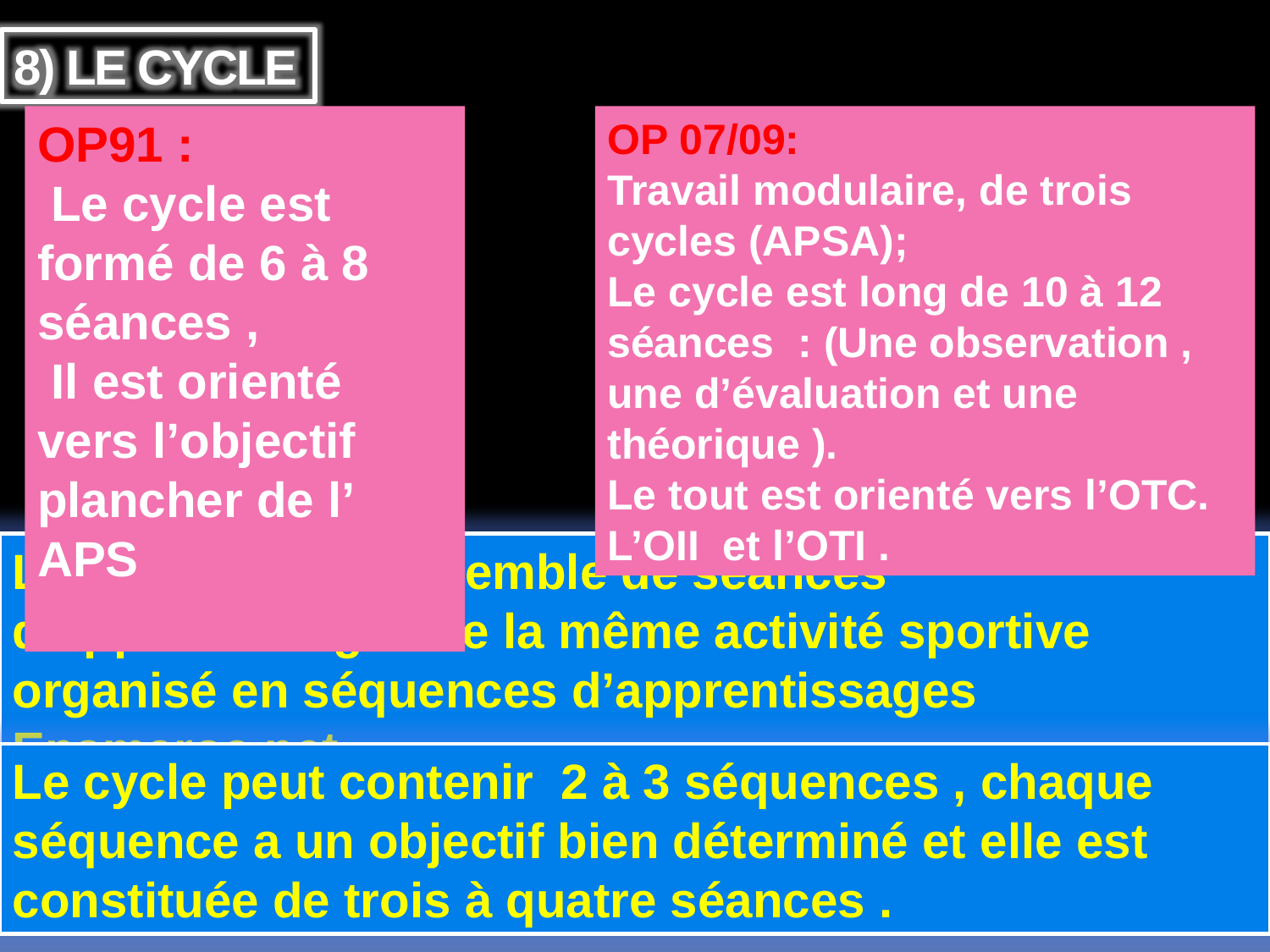

8) LE CYCLE
OP91 :
 Le cycle est formé de 6 à 8 séances ,
 Il est orienté vers l’objectif plancher de l’ APS

OP 07/09:
Travail modulaire, de trois cycles (APSA);
Le cycle est long de 10 à 12 séances  : (Une observation , une d’évaluation et une théorique ).
Le tout est orienté vers l’OTC.  L’OII  et l’OTI .
Le cycle est un ensemble de séances d’apprentissages de la même activité sportive organisé en séquences d’apprentissages
Epsmaroc.net
Le cycle peut contenir  2 à 3 séquences , chaque séquence a un objectif bien déterminé et elle est constituée de trois à quatre séances .
12